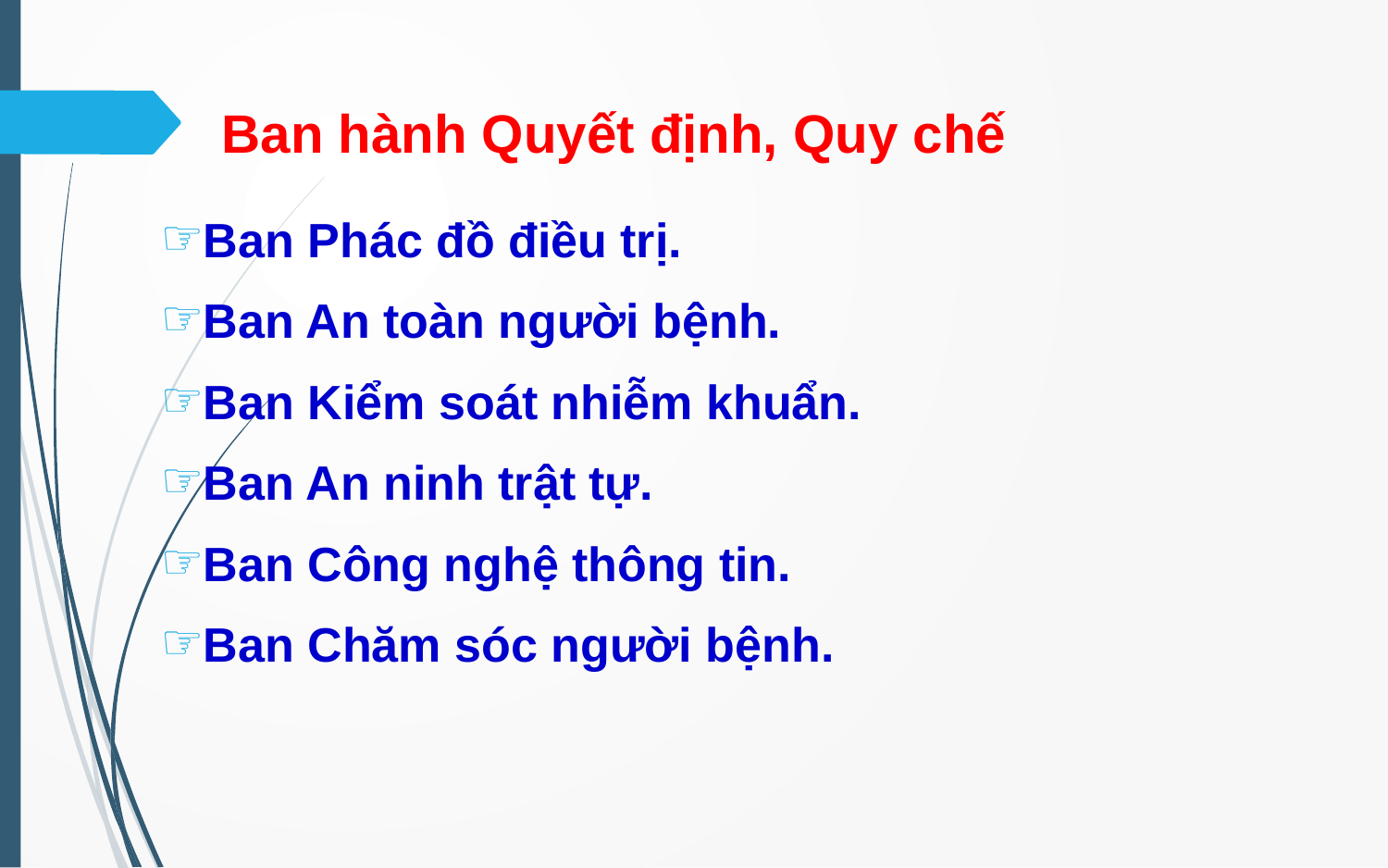

Ban hành Quyết định, Quy chế
Ban Phác đồ điều trị.
Ban An toàn người bệnh.
Ban Kiểm soát nhiễm khuẩn.
Ban An ninh trật tự.
Ban Công nghệ thông tin.
Ban Chăm sóc người bệnh.